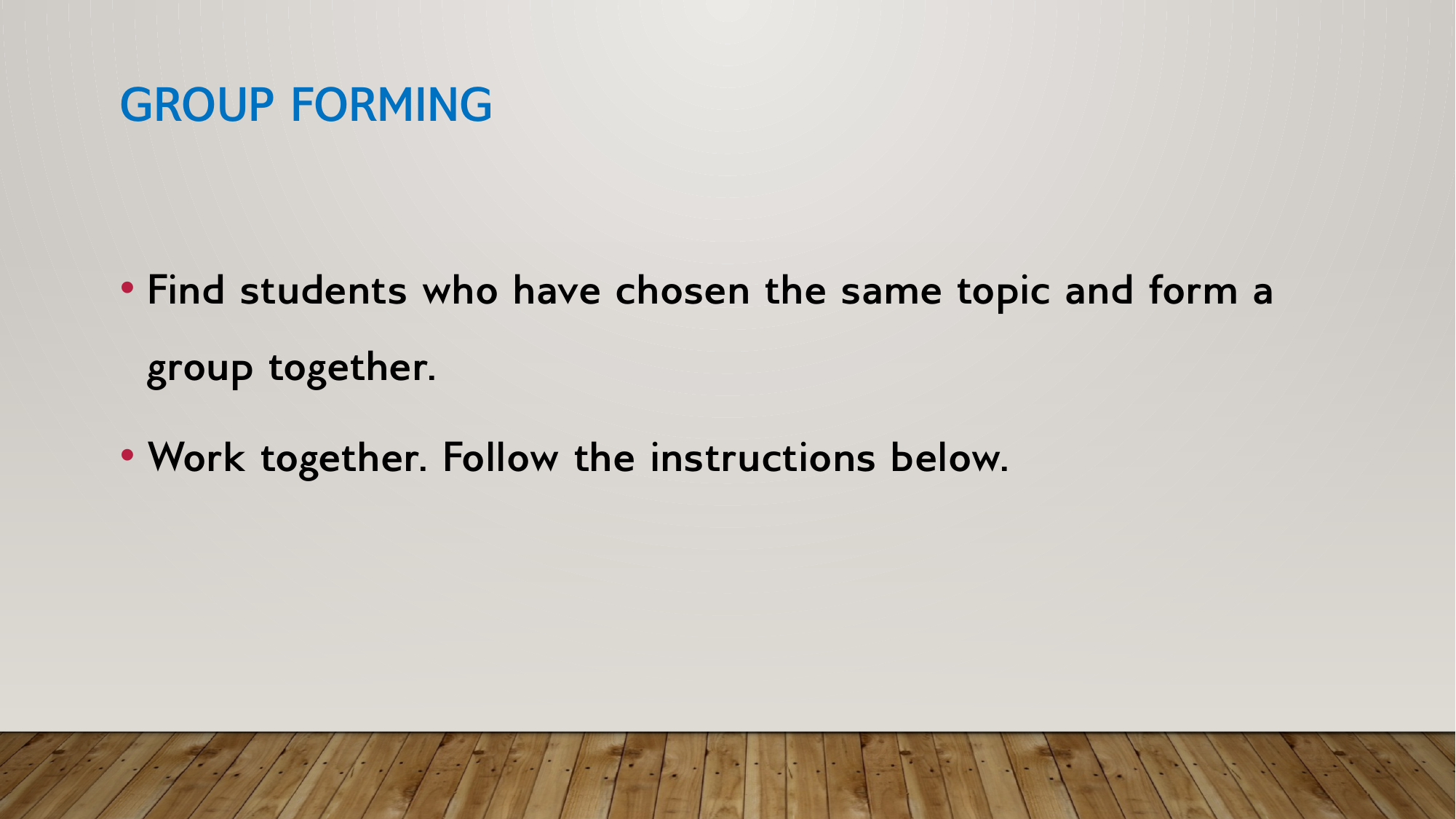

# Group forming
Find students who have chosen the same topic and form a group together.
Work together. Follow the instructions below.